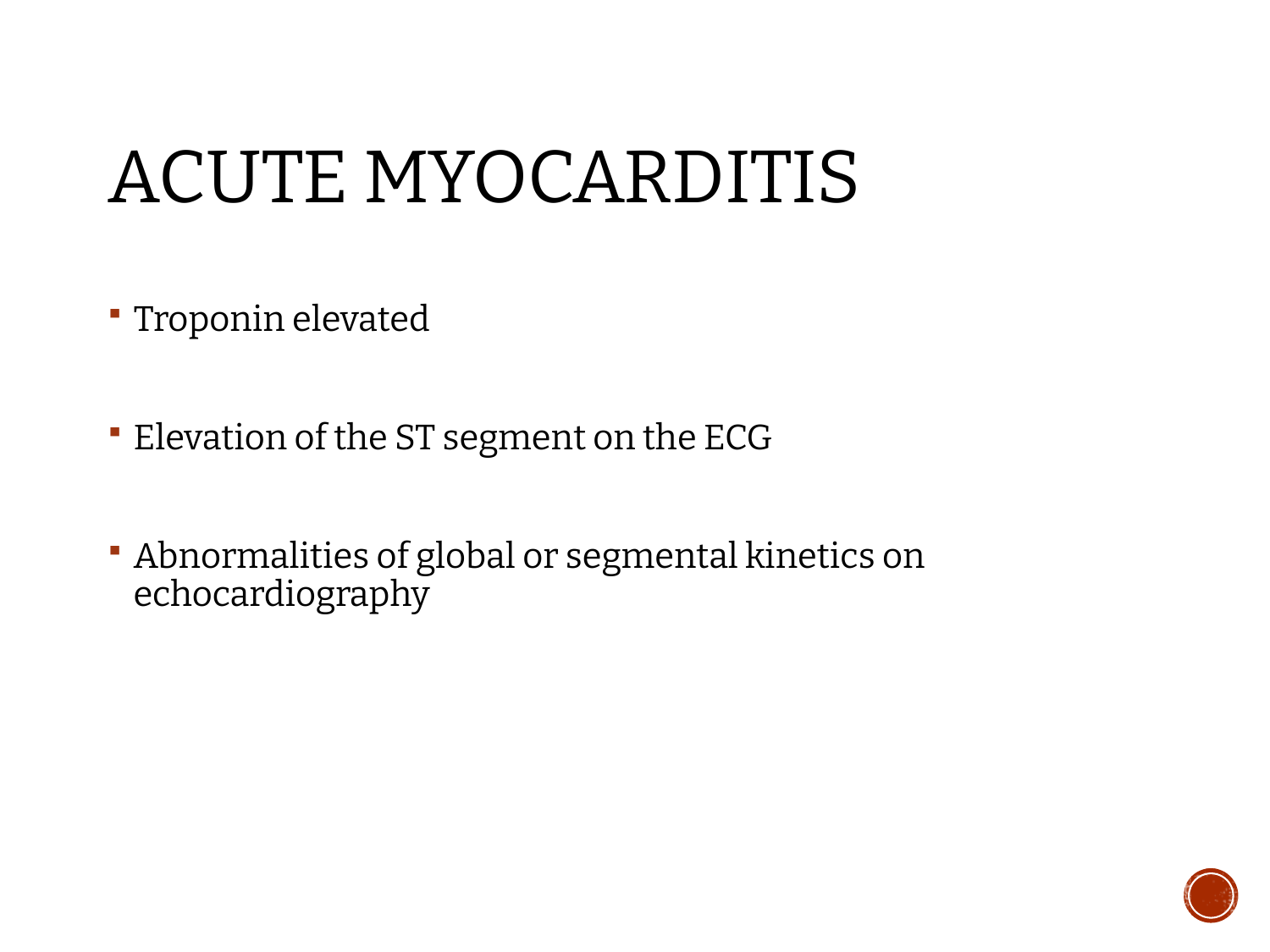

# Acute myocarditis
Troponin elevated

Elevation of the ST segment on the ECG

Abnormalities of global or segmental kinetics on echocardiography